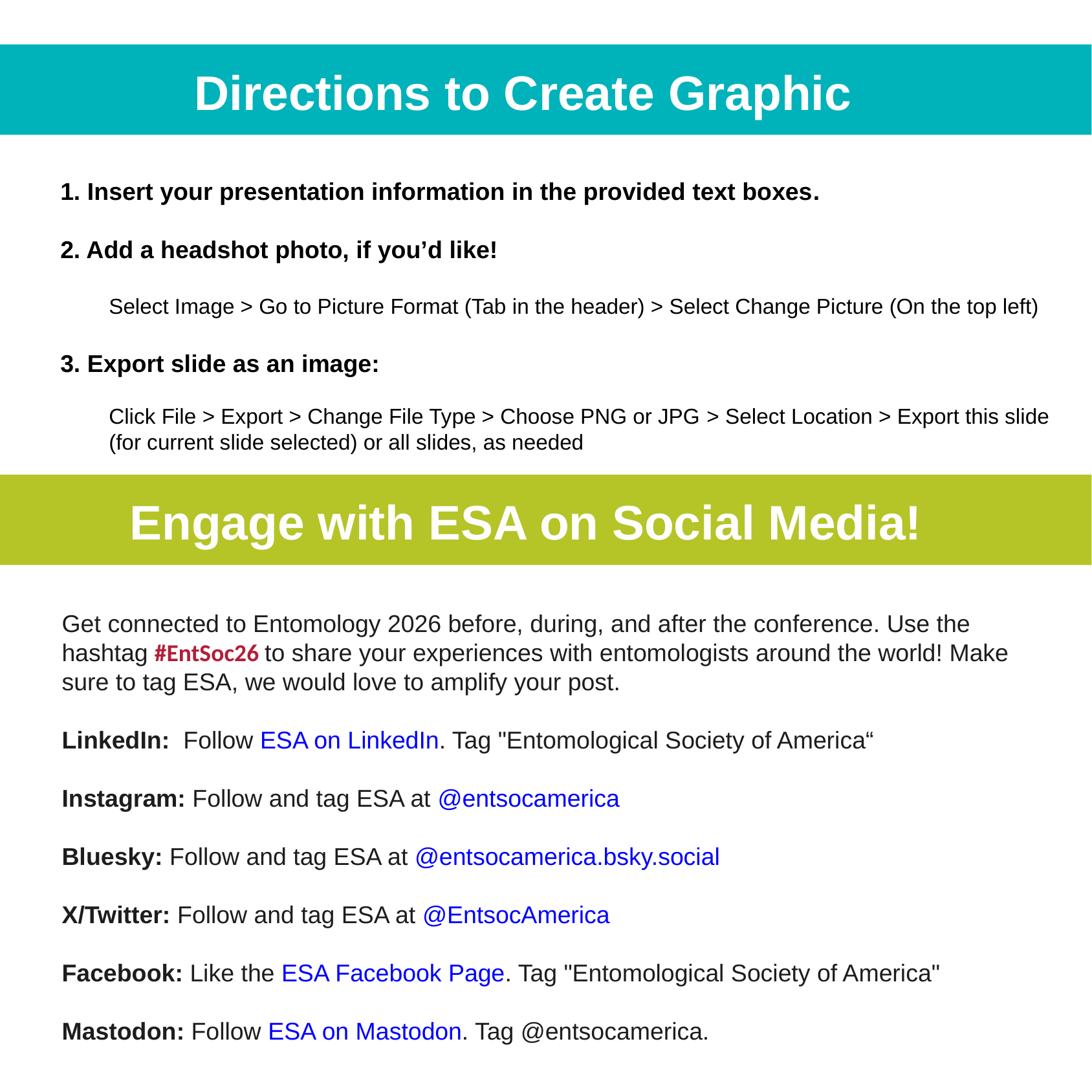

Directions to Create Graphic
1. Insert your presentation information in the provided text boxes​.
2. Add a headshot photo, if you’d like!

Select Image > Go to Picture Format (Tab in the header) > Select Change Picture (On the top left)

3. Export slide as an image: ​
Click File > Export > Change File Type > Choose PNG or JPG​​ > Select Location > Export this slide (for current slide selected) or all slides, as needed

Engage with ESA on Social Media!
Get connected to Entomology 2026 before, during, and after the conference. Use the hashtag #EntSoc26 to share your experiences with entomologists around the world! Make sure to tag ESA, we would love to amplify your post.
LinkedIn:  Follow ESA on LinkedIn. Tag "Entomological Society of America“

Instagram: Follow and tag ESA at @entsocamerica

Bluesky: Follow and tag ESA at @entsocamerica.bsky.social

X/Twitter: Follow and tag ESA at @EntsocAmerica

Facebook: Like the ESA Facebook Page. Tag "Entomological Society of America"

Mastodon: Follow ESA on Mastodon. Tag @entsocamerica.